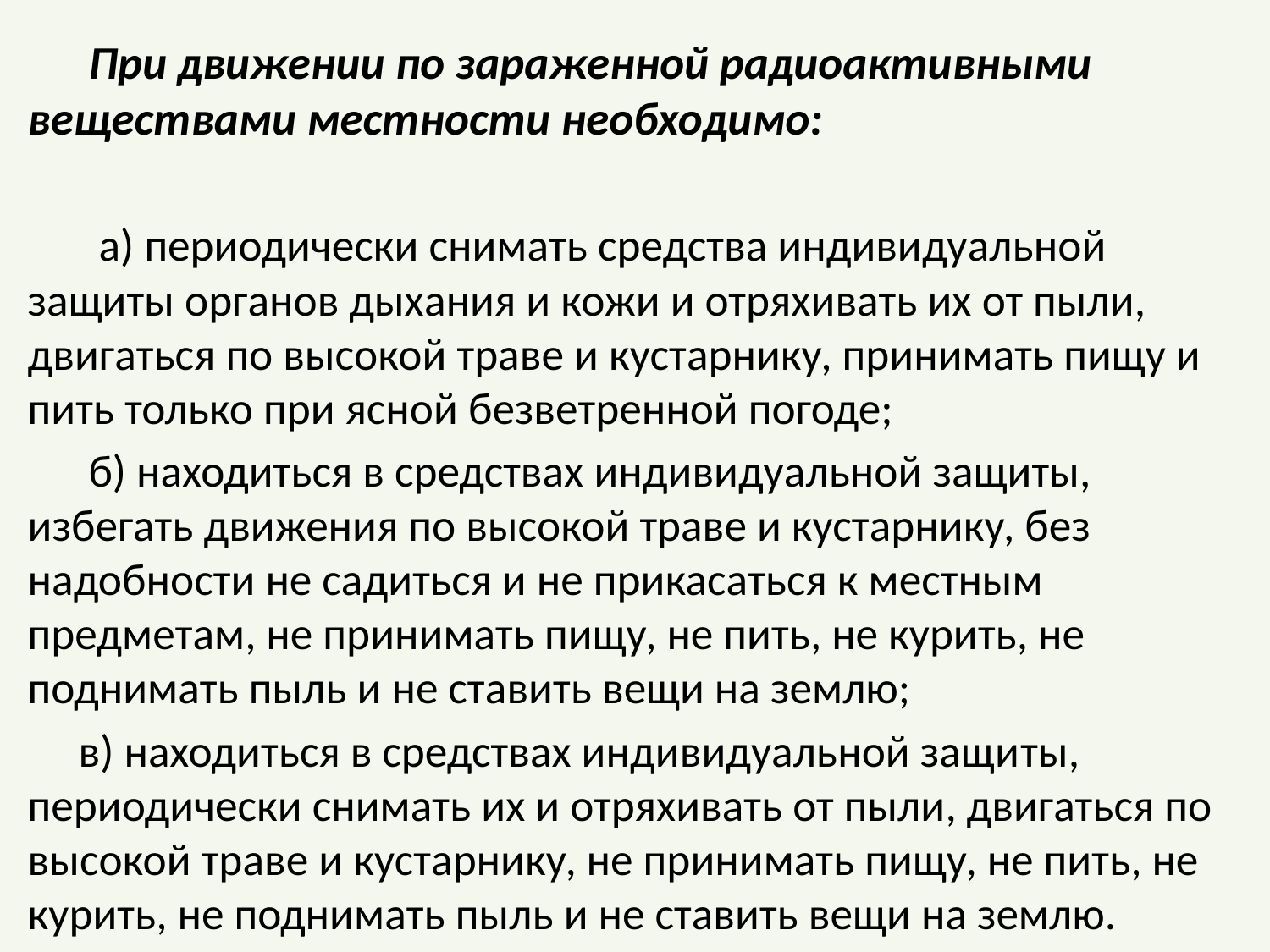

#
      При движении по зараженной радиоактивными веществами местности необходимо:

       а) периодически снимать средства индивидуальной защиты органов дыхания и кожи и отряхивать их от пыли, двигаться по высокой траве и кустарнику, принимать пищу и пить только при ясной безветренной погоде;
      б) находиться в средствах индивидуальной защиты, избегать движения по высокой траве и кустарнику, без надобности не садиться и не прикасаться к местным предметам, не принимать пищу, не пить, не курить, не поднимать пыль и не ставить вещи на землю;
     в) находиться в средствах индивидуальной защи­ты, периодически снимать их и отряхивать от пыли, двигаться по высокой траве и кустарнику, не принимать пищу, не пить, не курить, не поднимать пыль и не ставить вещи на землю.